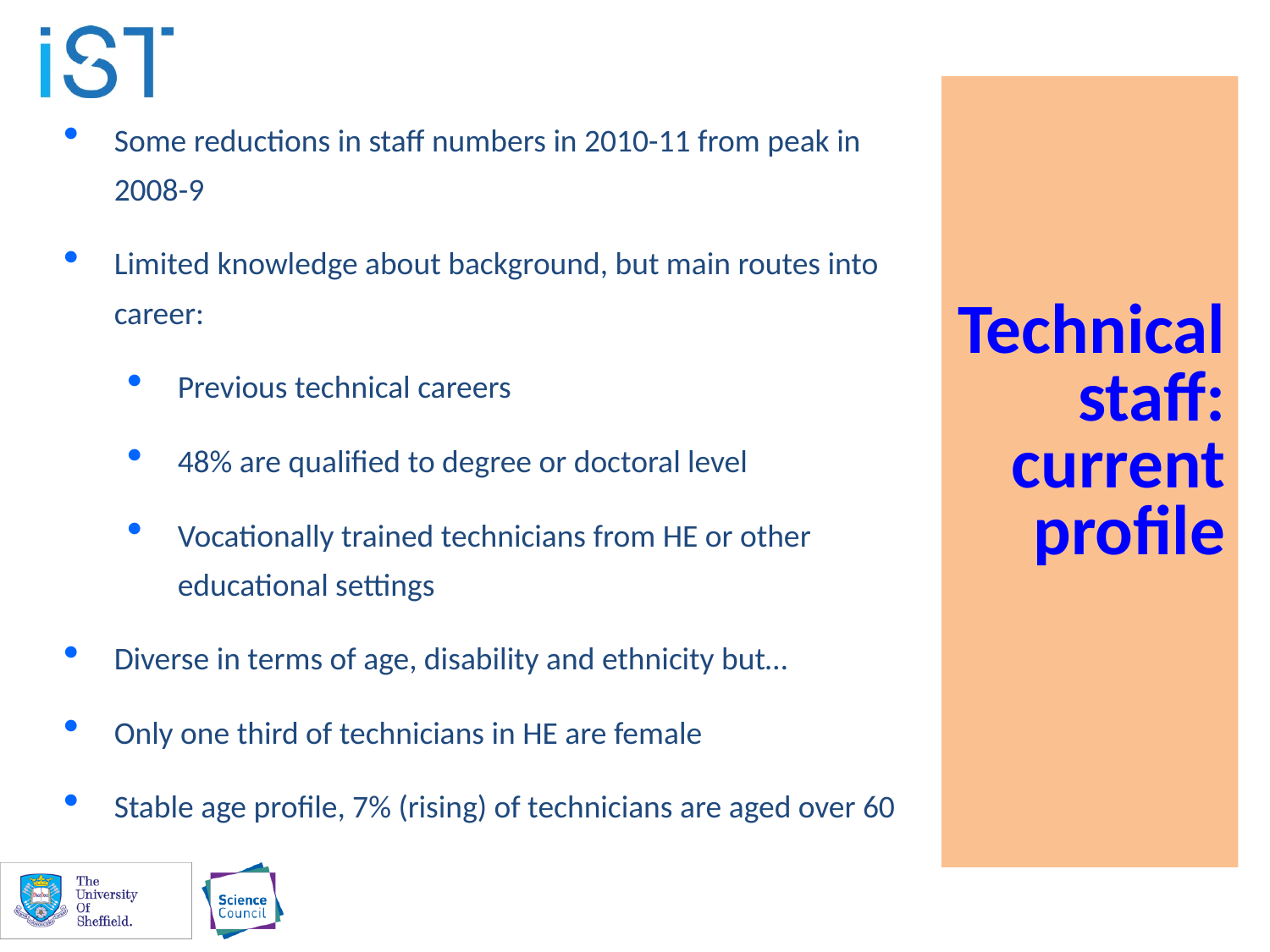

# Technical staff: current profile
Some reductions in staff numbers in 2010-11 from peak in 2008-9
Limited knowledge about background, but main routes into career:
Previous technical careers
48% are qualified to degree or doctoral level
Vocationally trained technicians from HE or other educational settings
Diverse in terms of age, disability and ethnicity but…
Only one third of technicians in HE are female
Stable age profile, 7% (rising) of technicians are aged over 60